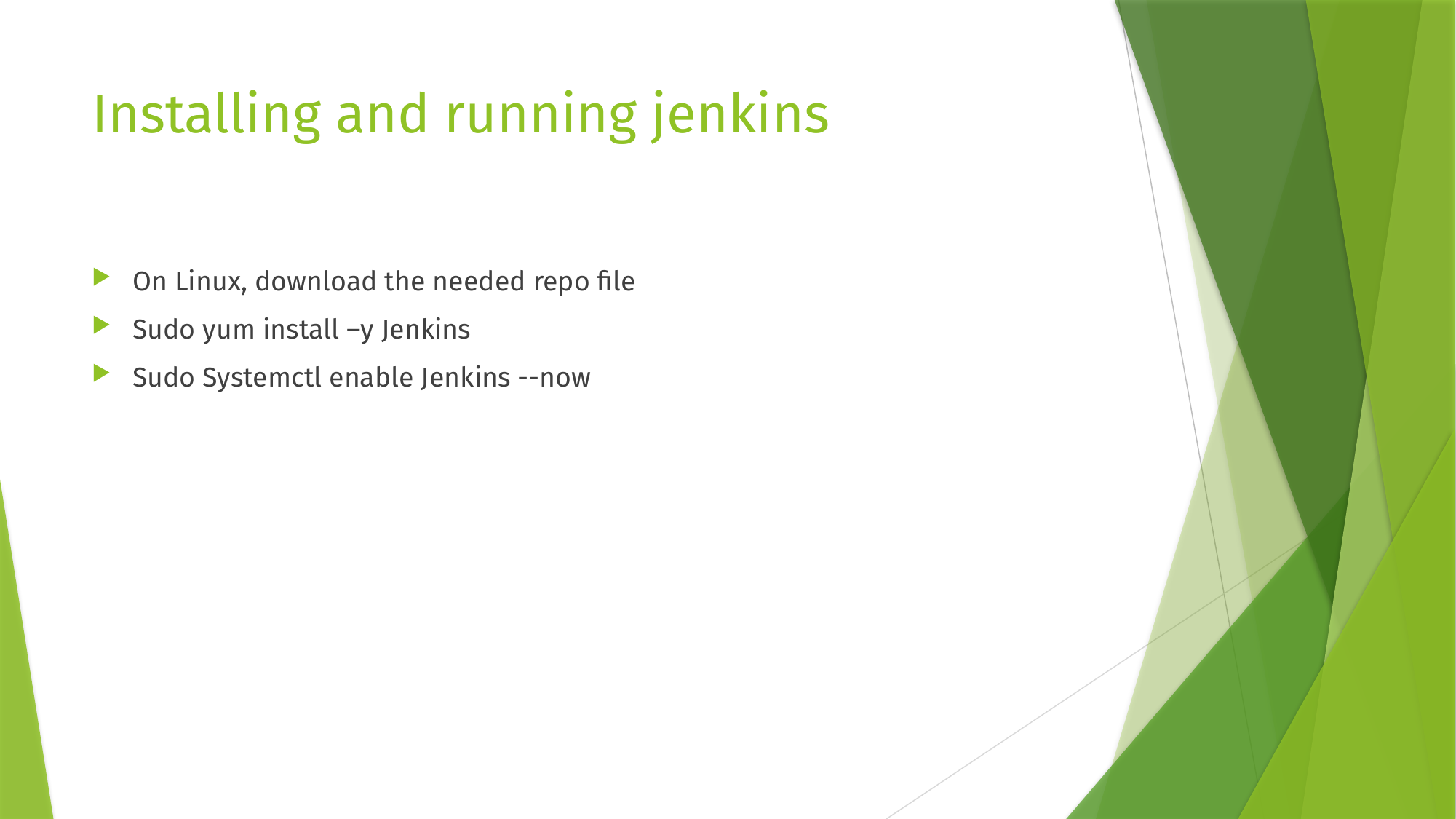

# Installing and running jenkins
On Linux, download the needed repo file
Sudo yum install –y Jenkins
Sudo Systemctl enable Jenkins --now